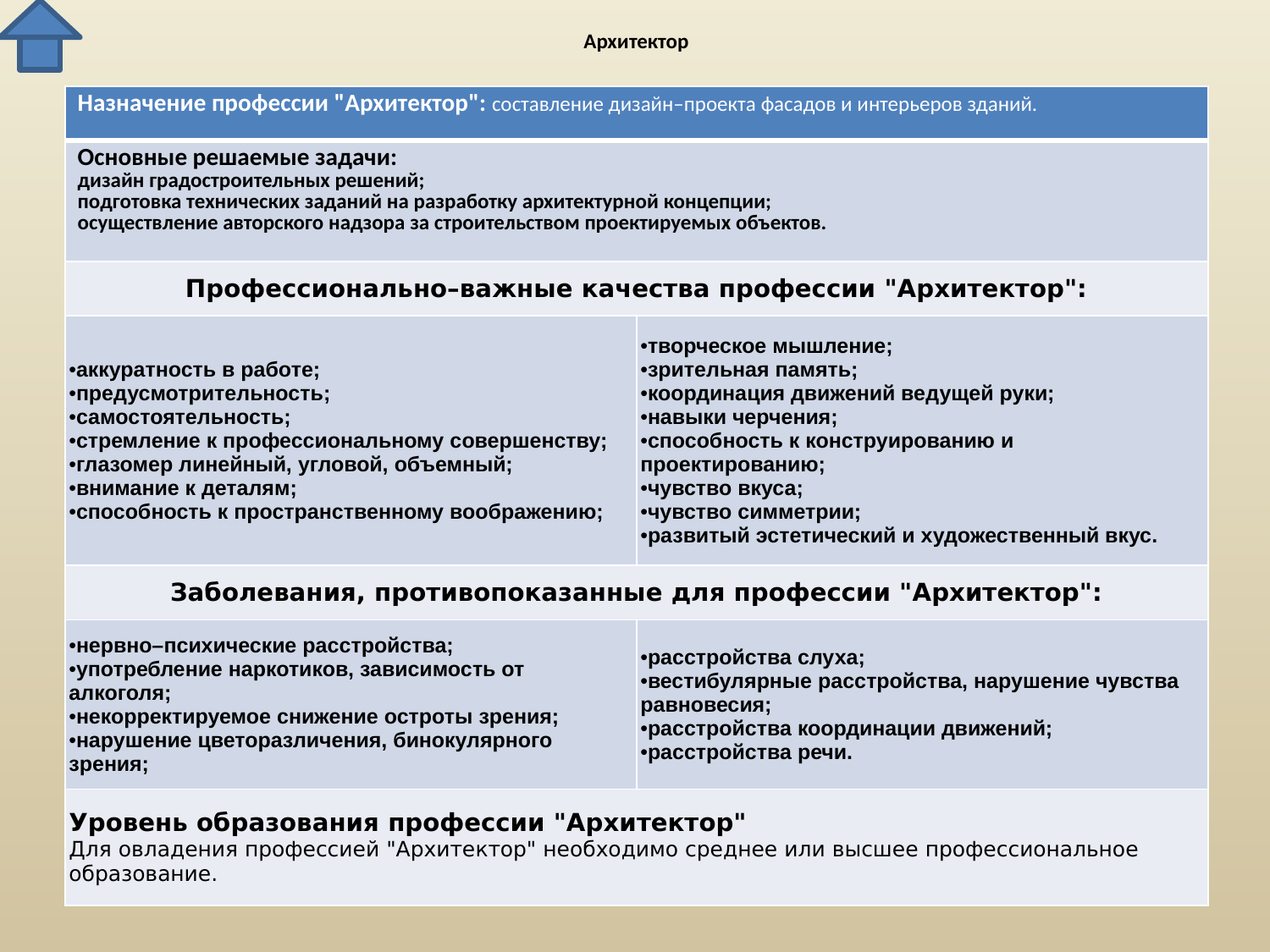

# Архитектор
| Назначение профессии "Архитектор": составление дизайн–проекта фасадов и интерьеров зданий. |  |
| --- | --- |
| Основные решаемые задачи: дизайн градостроительных решений; подготовка технических заданий на разработку архитектурной концепции; осуществление авторского надзора за строительством проектируемых объектов. |  |
| Профессионально–важные качества профессии "Архитектор": |  |
| аккуратность в работе; предусмотрительность; самостоятельность; стремление к профессиональному совершенству; глазомер линейный, угловой, объемный; внимание к деталям; способность к пространственному воображению; | творческое мышление; зрительная память; координация движений ведущей руки; навыки черчения; способность к конструированию и проектированию; чувство вкуса; чувство симметрии; развитый эстетический и художественный вкус. |
| Заболевания, противопоказанные для профессии "Архитектор": |  |
| нервно–психические расстройства; употребление наркотиков, зависимость от алкоголя; некорректируемое снижение остроты зрения; нарушение цветоразличения, бинокулярного зрения; | расстройства слуха; вестибулярные расстройства, нарушение чувства равновесия; расстройства координации движений; расстройства речи. |
| Уровень образования профессии "Архитектор" Для овладения профессией "Архитектор" необходимо среднее или высшее профессиональное образование. |  |